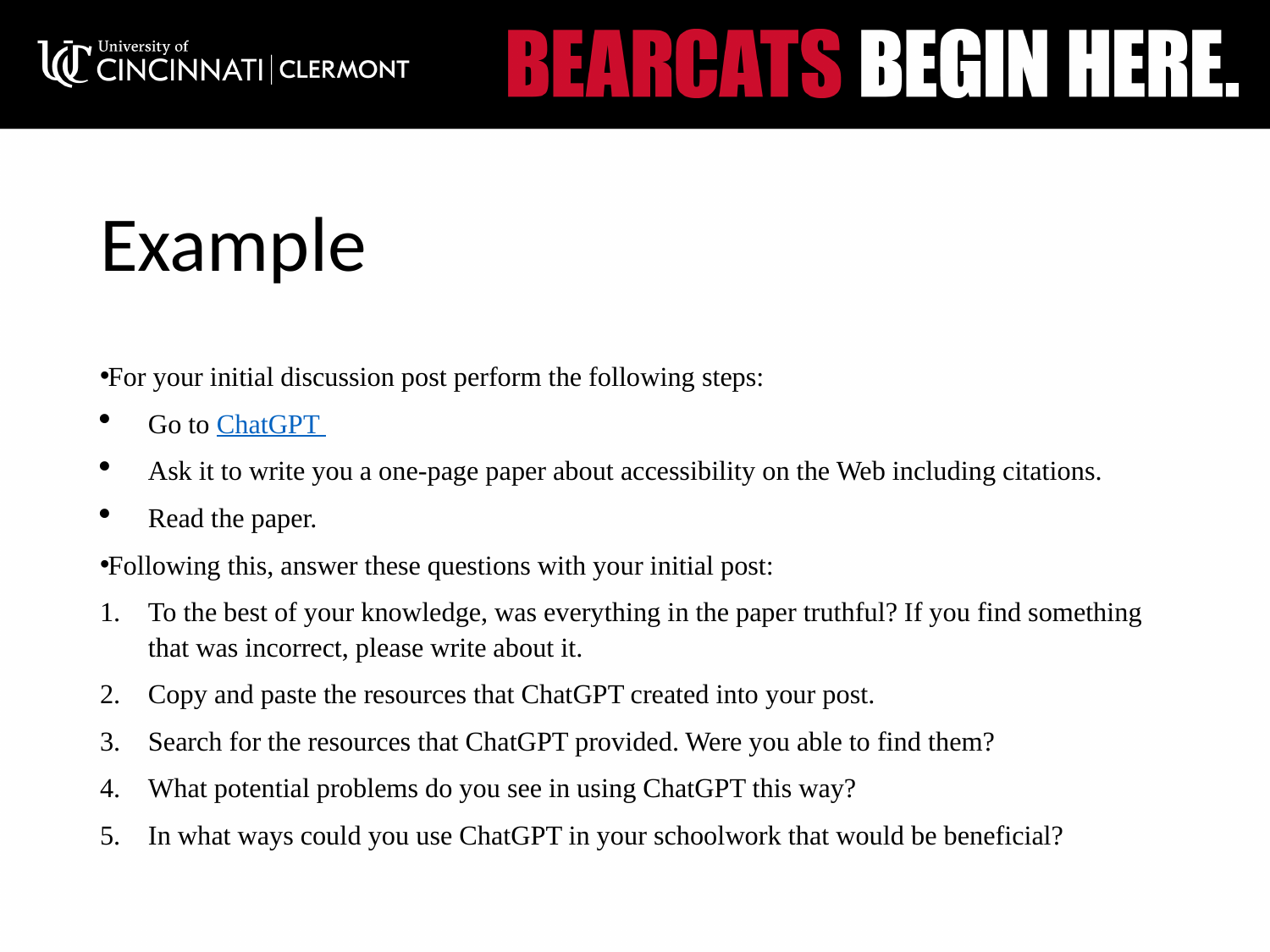

# Example
For your initial discussion post perform the following steps:
Go to ChatGPT
Ask it to write you a one-page paper about accessibility on the Web including citations.
Read the paper.
Following this, answer these questions with your initial post:
To the best of your knowledge, was everything in the paper truthful? If you find something that was incorrect, please write about it.
Copy and paste the resources that ChatGPT created into your post.
Search for the resources that ChatGPT provided. Were you able to find them?
What potential problems do you see in using ChatGPT this way?
In what ways could you use ChatGPT in your schoolwork that would be beneficial?